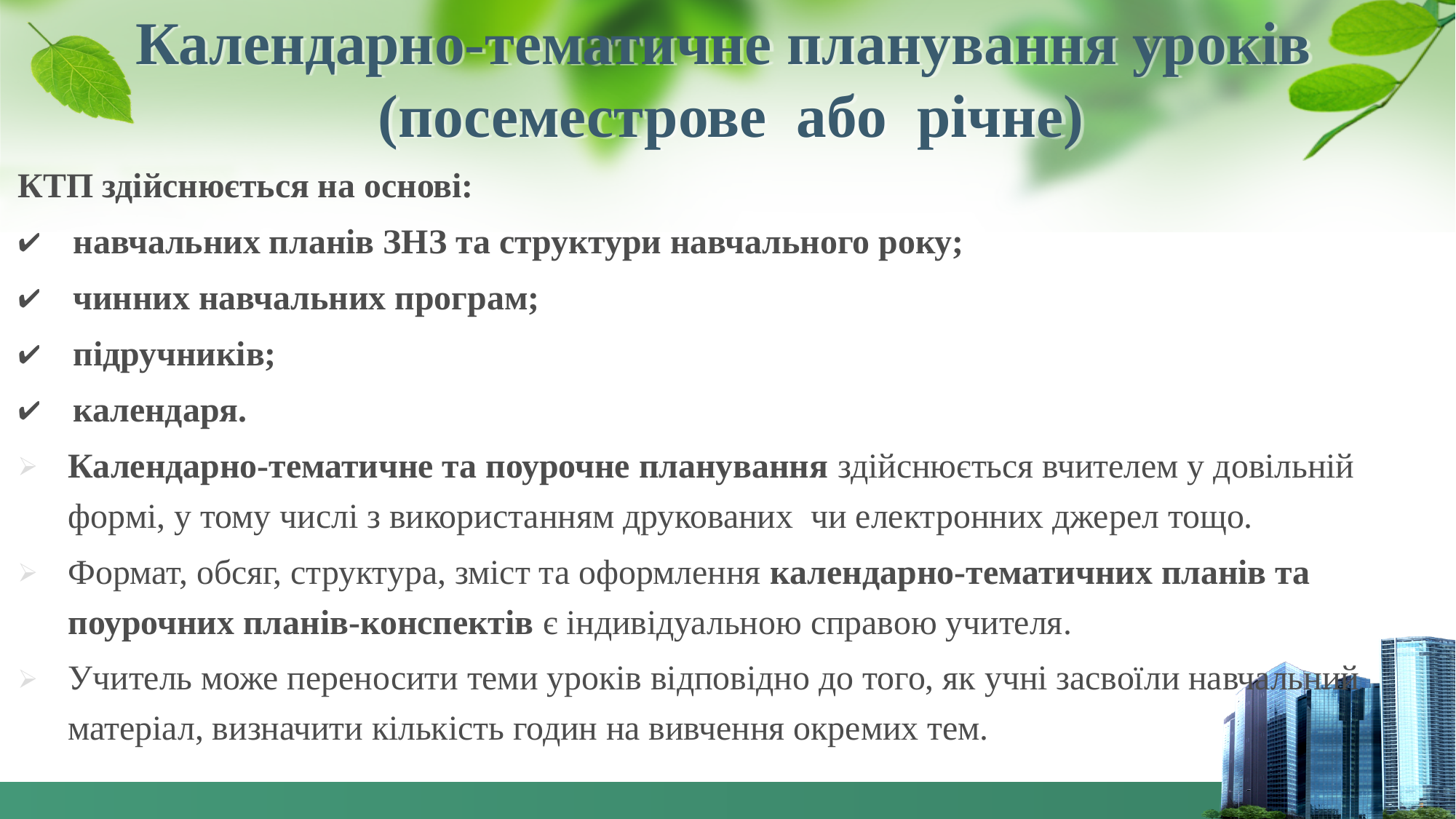

# Календарно-тематичне планування уроків  (посеместрове  або  річне)
КТП здійснюється на основі:
  навчальних планів ЗНЗ та структури навчального року;
  чинних навчальних програм;
  підручників;
  календаря.
Календарно-тематичне та поурочне планування здійснюється вчителем у довільній формі, у тому числі з використанням друкованих  чи електронних джерел тощо.
Формат, обсяг, структура, зміст та оформлення календарно-тематичних планів та поурочних планів-конспектів є індивідуальною справою учителя.
Учитель може переносити теми уроків відповідно до того, як учні засвоїли навчальний матеріал, визначити кількість годин на вивчення окремих тем.